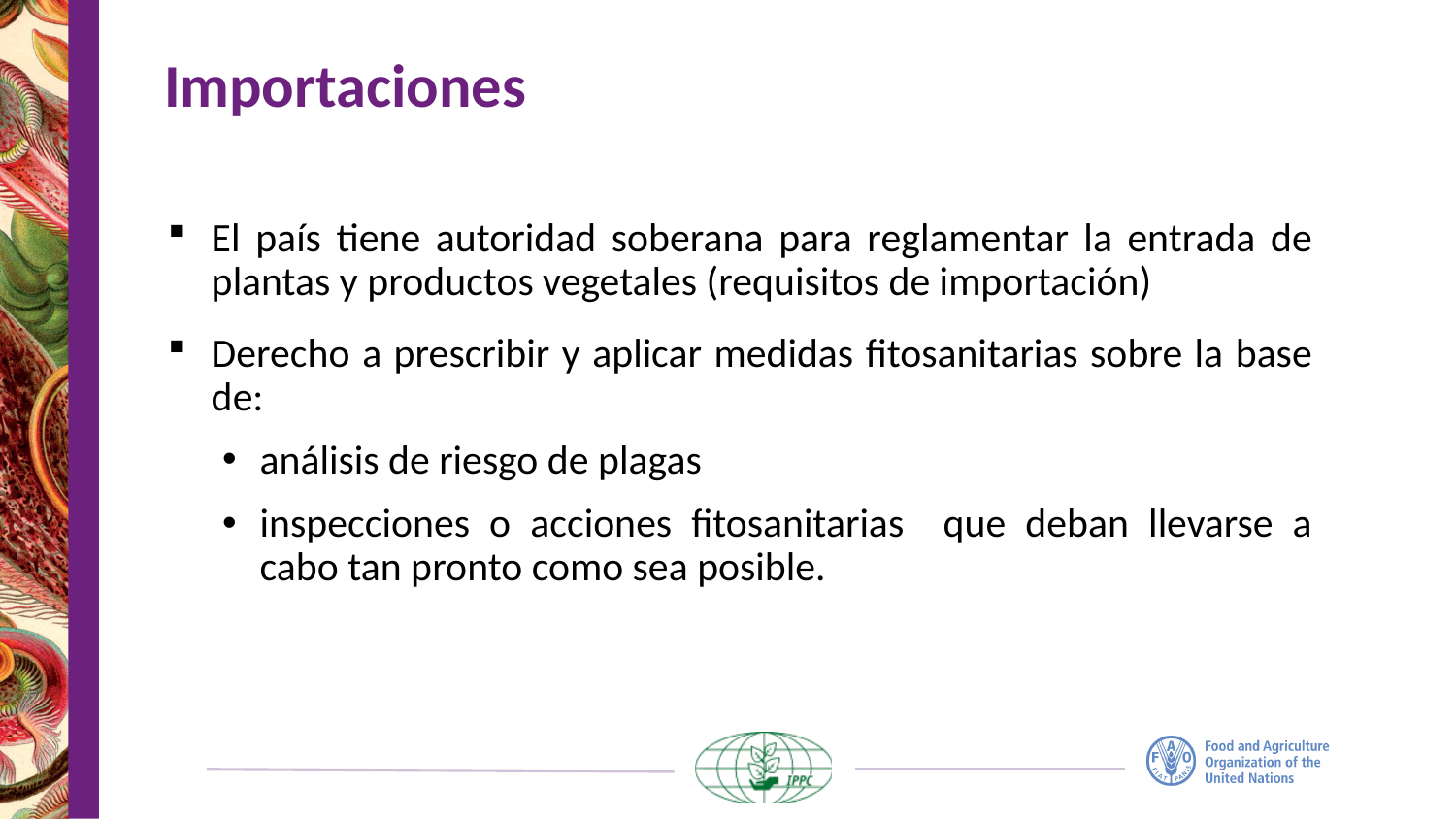

# Importaciones
El país tiene autoridad soberana para reglamentar la entrada de plantas y productos vegetales (requisitos de importación)
Derecho a prescribir y aplicar medidas fitosanitarias sobre la base de:
análisis de riesgo de plagas
inspecciones o acciones fitosanitarias  que deban llevarse a cabo tan pronto como sea posible.